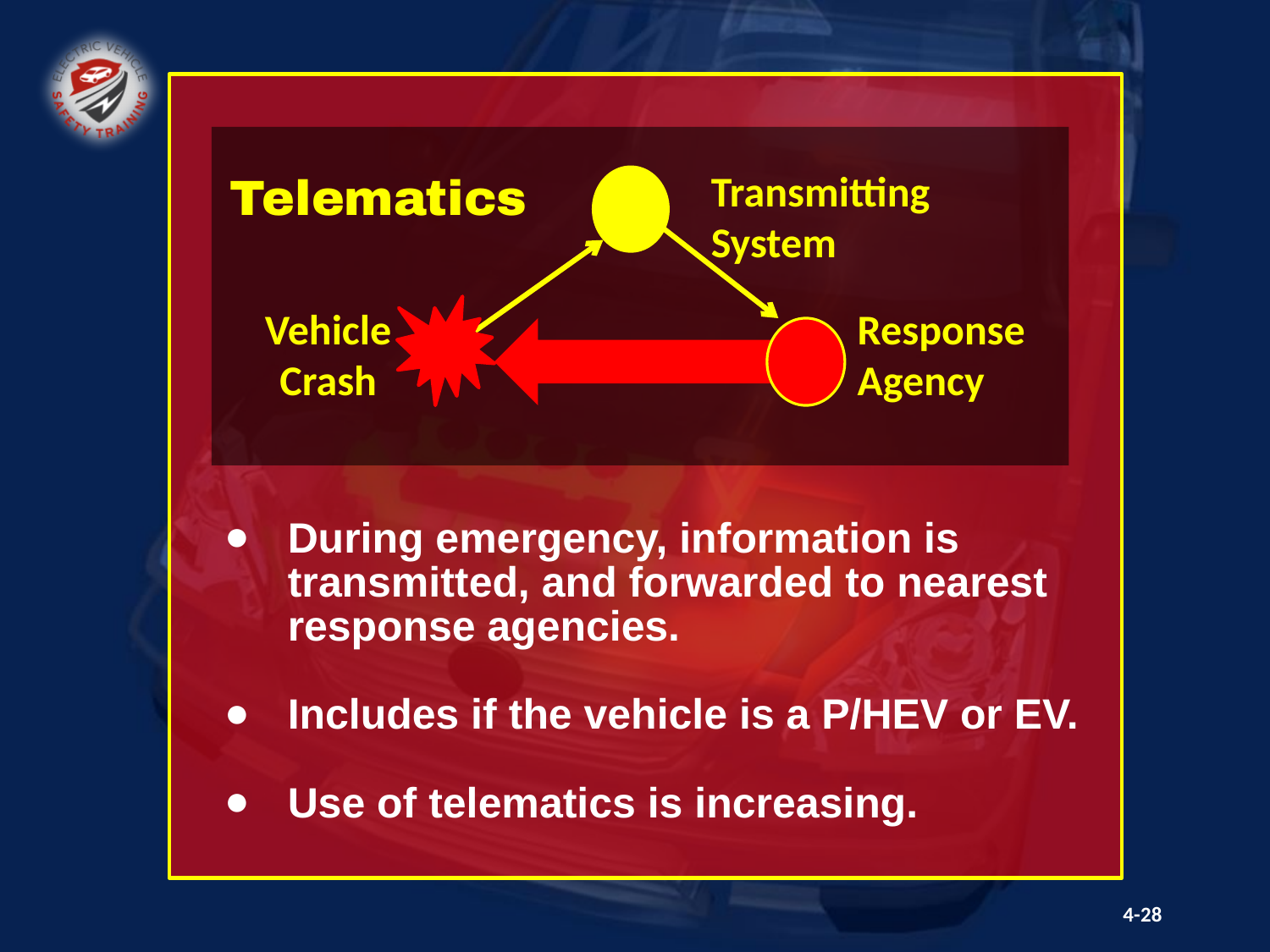

Transmitting  System
Telematics

Vehicle
Crash
Response Agency

During emergency, information is transmitted, and forwarded to nearest response agencies.

Includes if the vehicle is a P/HEV or EV.

Use of telematics is increasing.
4-28